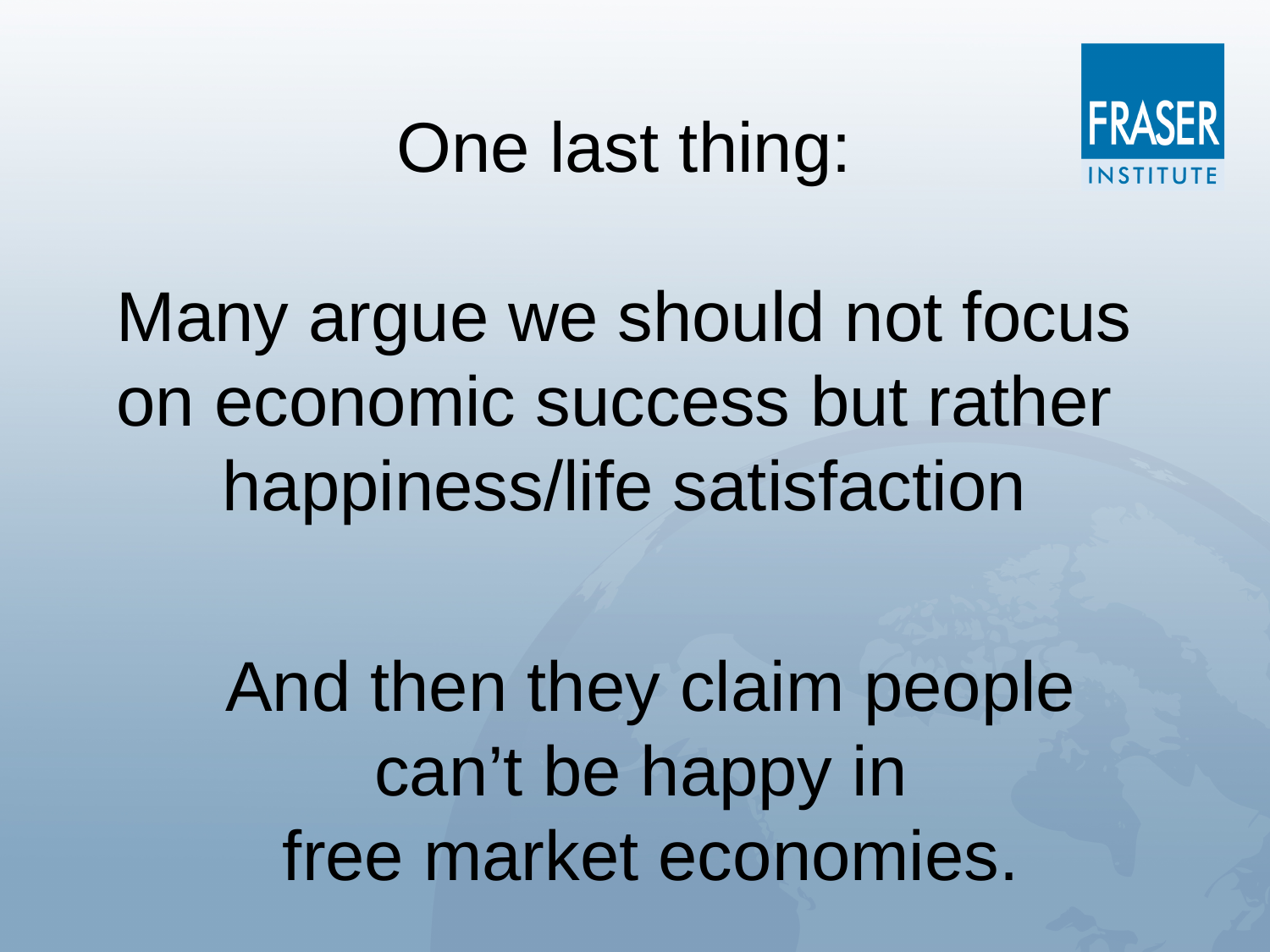

# One last thing: Many argue we should not focus on economic success but rather happiness/life satisfaction
And then they claim people can’t be happy in
free market economies.